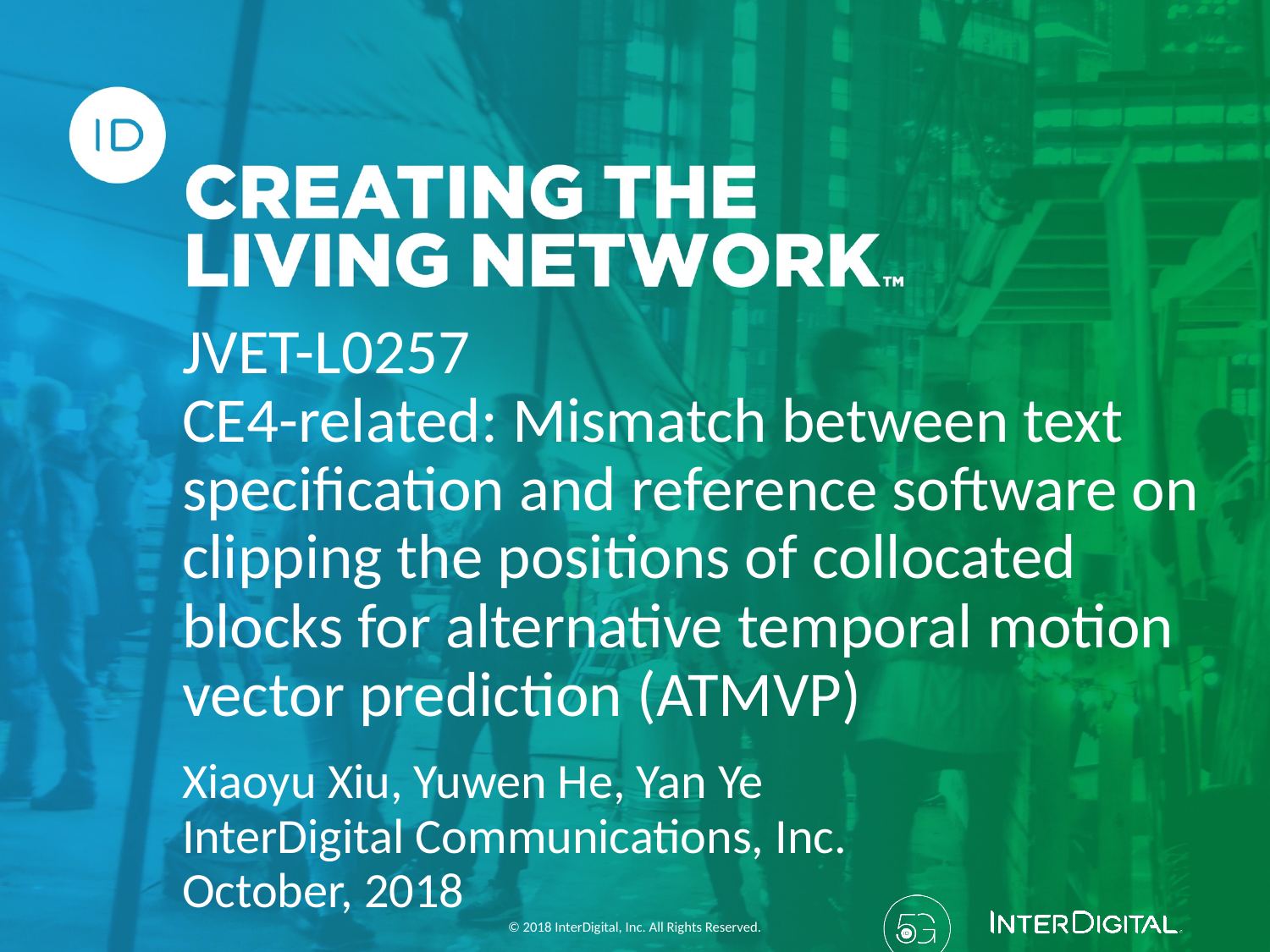

# JVET-L0257 CE4-related: Mismatch between text specification and reference software on clipping the positions of collocated blocks for alternative temporal motion vector prediction (ATMVP)
Xiaoyu Xiu, Yuwen He, Yan Ye
InterDigital Communications, Inc.
October, 2018
© 2018 InterDigital, Inc. All Rights Reserved.